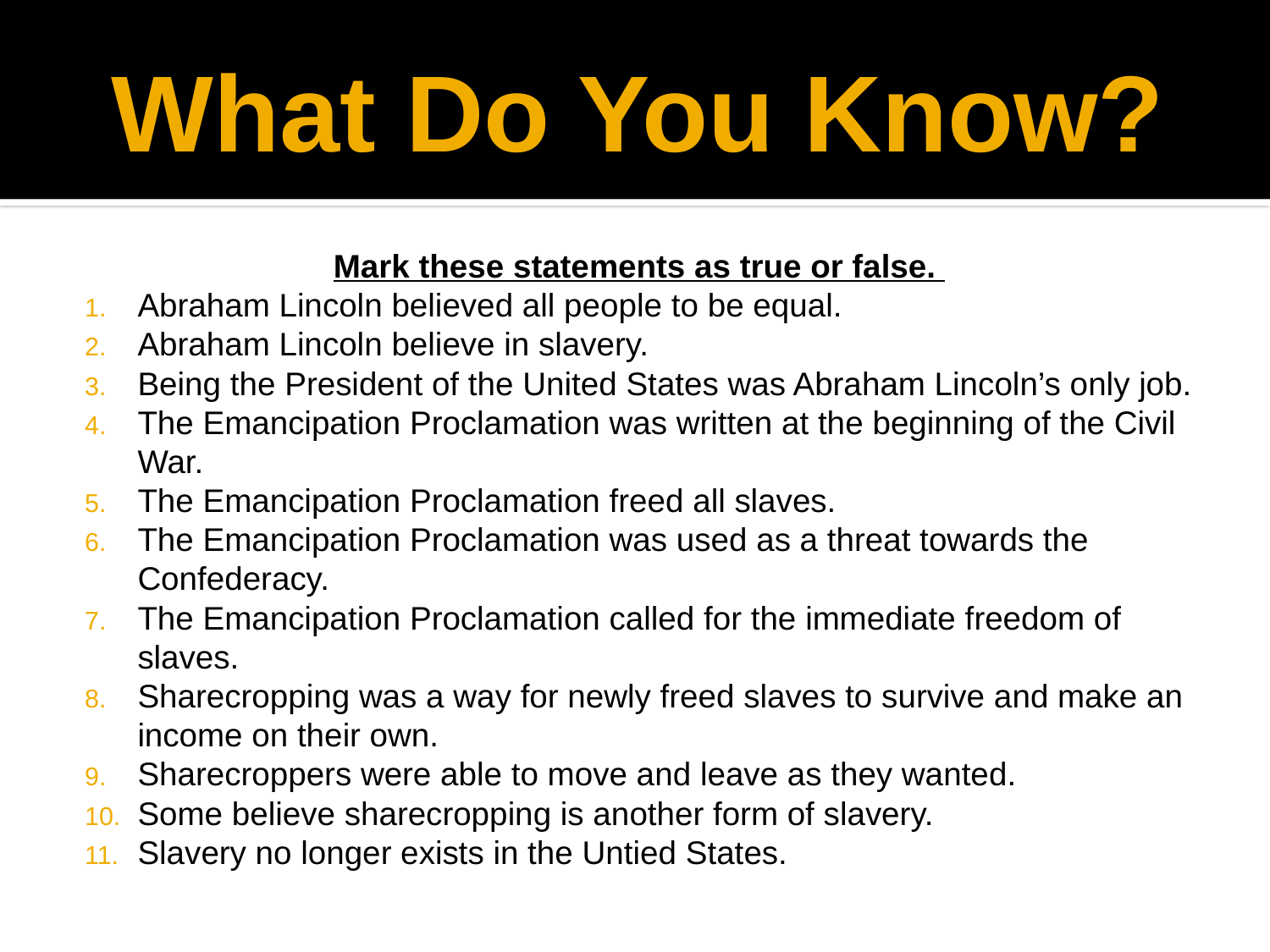

# What Do You Know?
Mark these statements as true or false.
Abraham Lincoln believed all people to be equal.
Abraham Lincoln believe in slavery.
Being the President of the United States was Abraham Lincoln’s only job.
The Emancipation Proclamation was written at the beginning of the Civil War.
The Emancipation Proclamation freed all slaves.
The Emancipation Proclamation was used as a threat towards the Confederacy.
The Emancipation Proclamation called for the immediate freedom of slaves.
Sharecropping was a way for newly freed slaves to survive and make an income on their own.
Sharecroppers were able to move and leave as they wanted.
Some believe sharecropping is another form of slavery.
Slavery no longer exists in the Untied States.